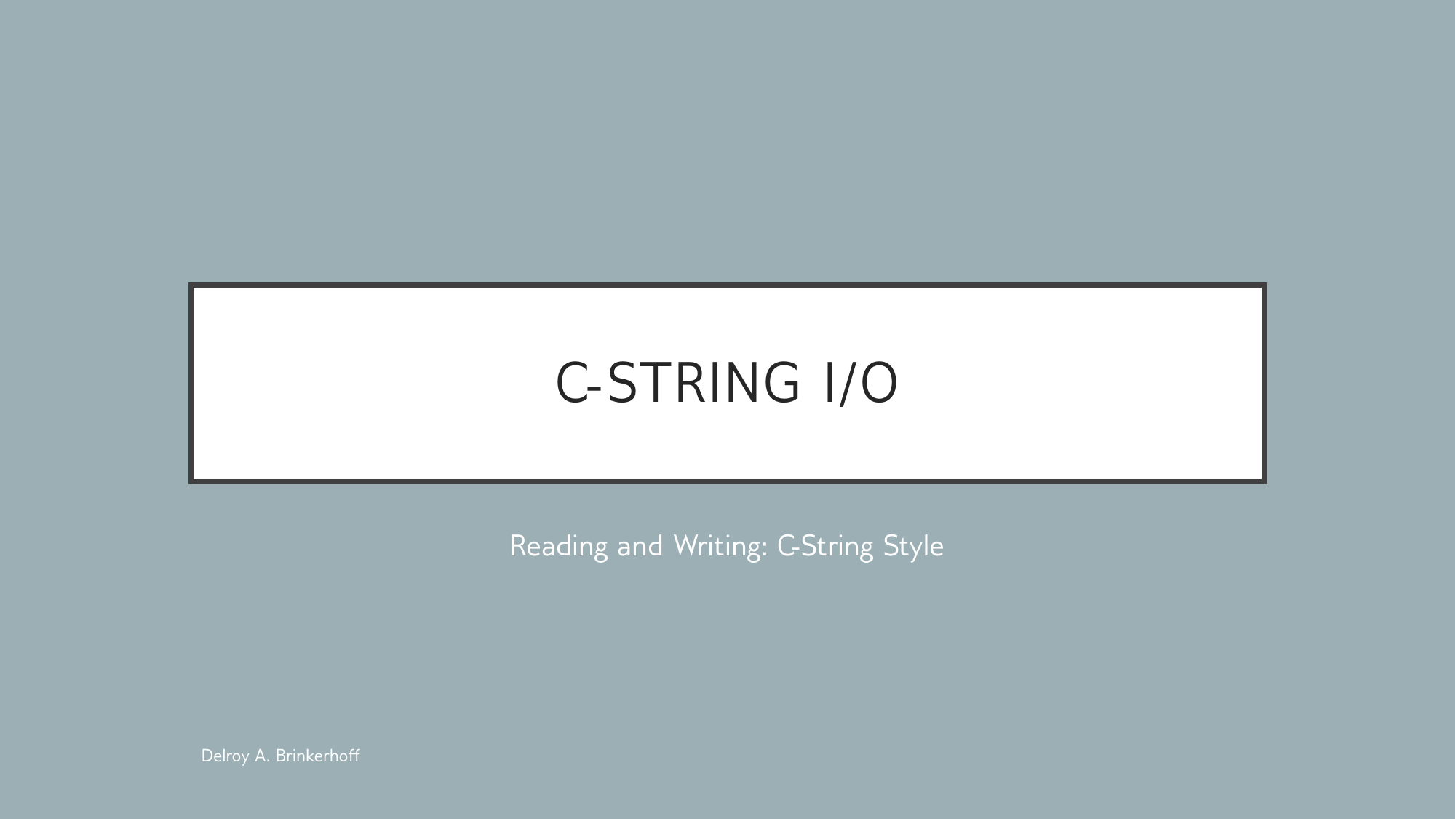

# C-String I/O
Reading and Writing: C-String Style
Delroy A. Brinkerhoff